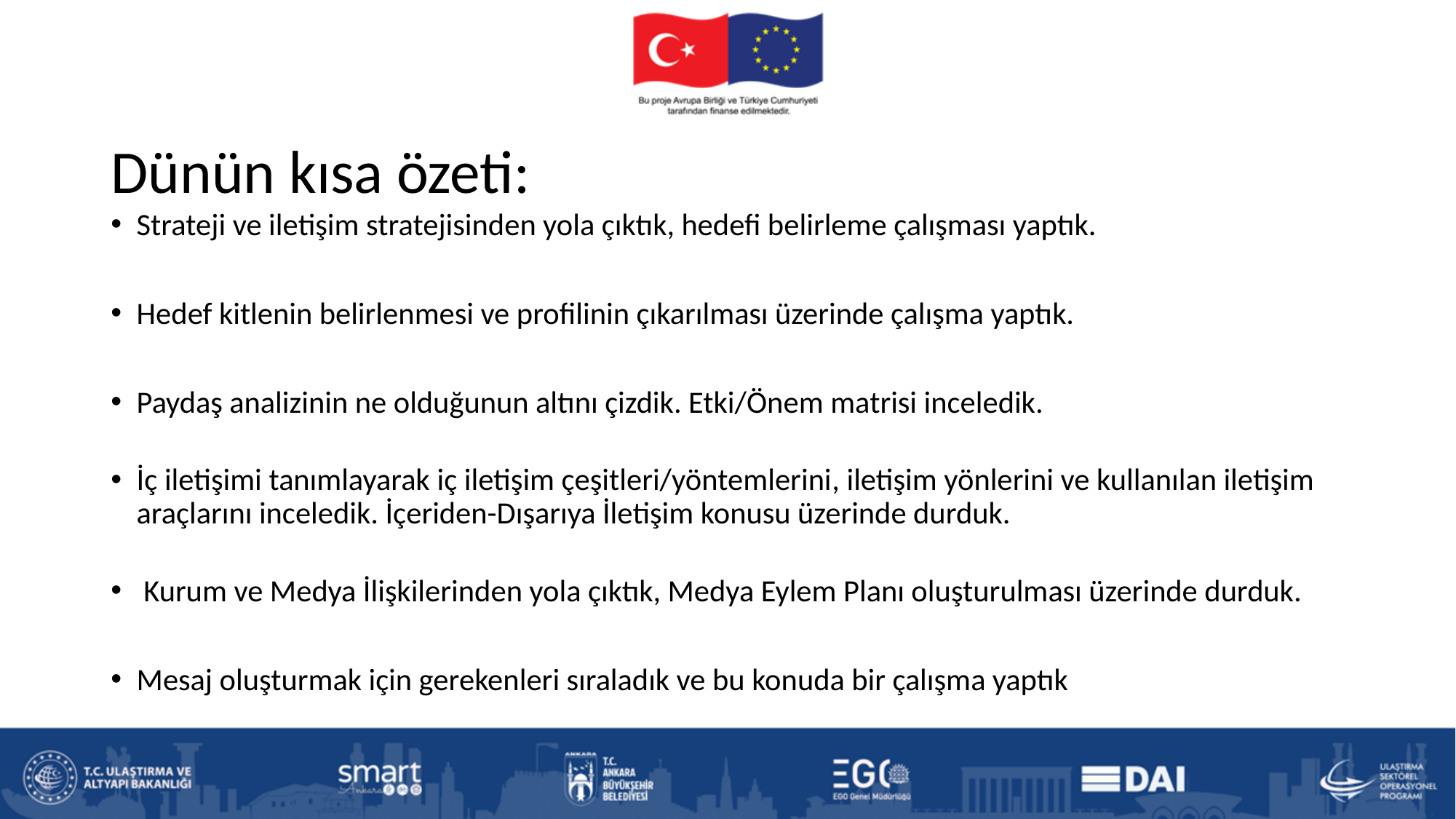

# Dünün kısa özeti:
Strateji ve iletişim stratejisinden yola çıktık, hedefi belirleme çalışması yaptık.

Hedef kitlenin belirlenmesi ve profilinin çıkarılması üzerinde çalışma yaptık.

Paydaş analizinin ne olduğunun altını çizdik. Etki/Önem matrisi inceledik.
İç iletişimi tanımlayarak iç iletişim çeşitleri/yöntemlerini, iletişim yönlerini ve kullanılan iletişim araçlarını inceledik. İçeriden-Dışarıya İletişim konusu üzerinde durduk.
 Kurum ve Medya İlişkilerinden yola çıktık, Medya Eylem Planı oluşturulması üzerinde durduk.

Mesaj oluşturmak için gerekenleri sıraladık ve bu konuda bir çalışma yaptık